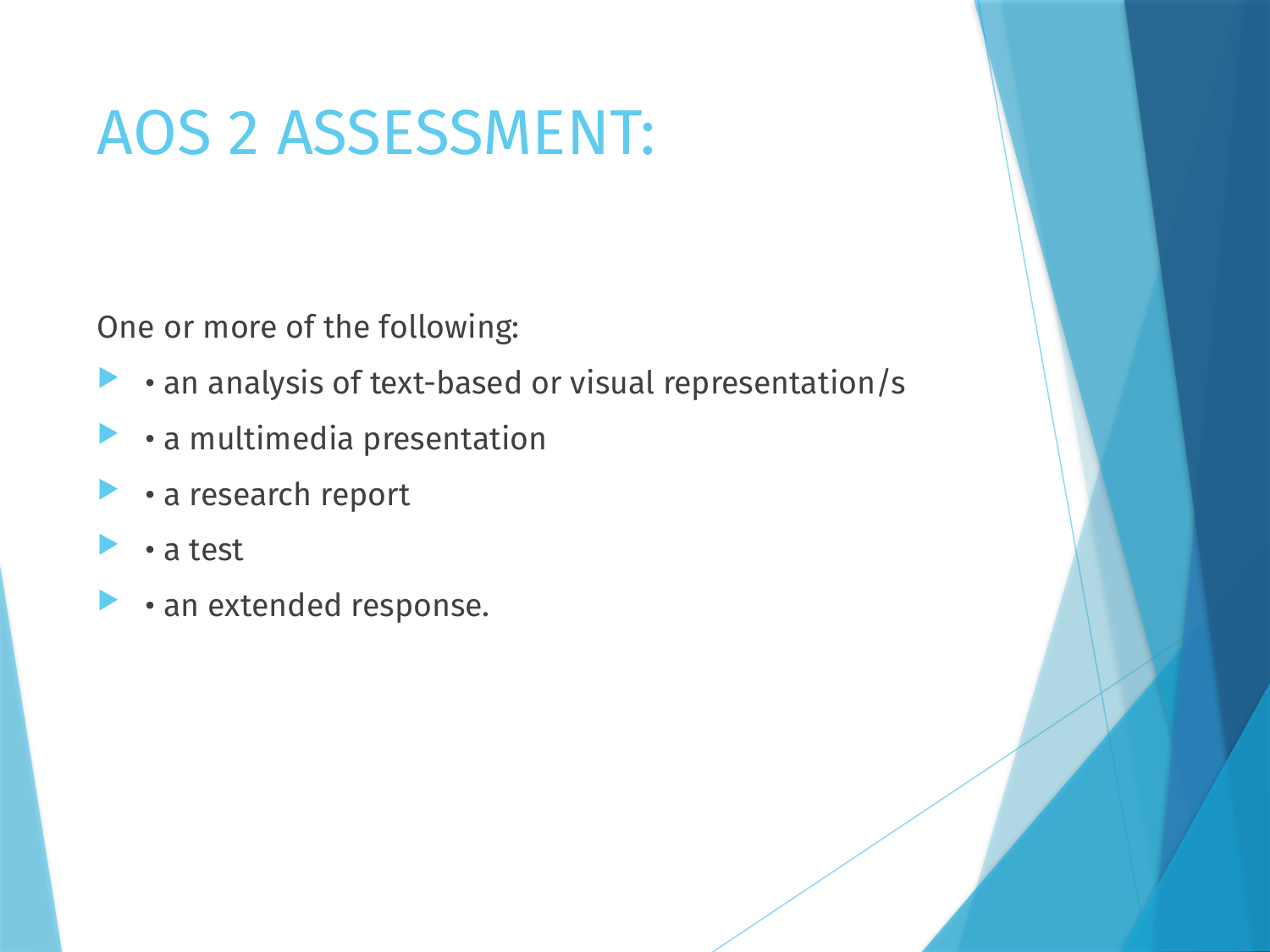

# AOS 2 ASSESSMENT:
One or more of the following:
• an analysis of text-based or visual representation/s
• a multimedia presentation
• a research report
• a test
• an extended response.